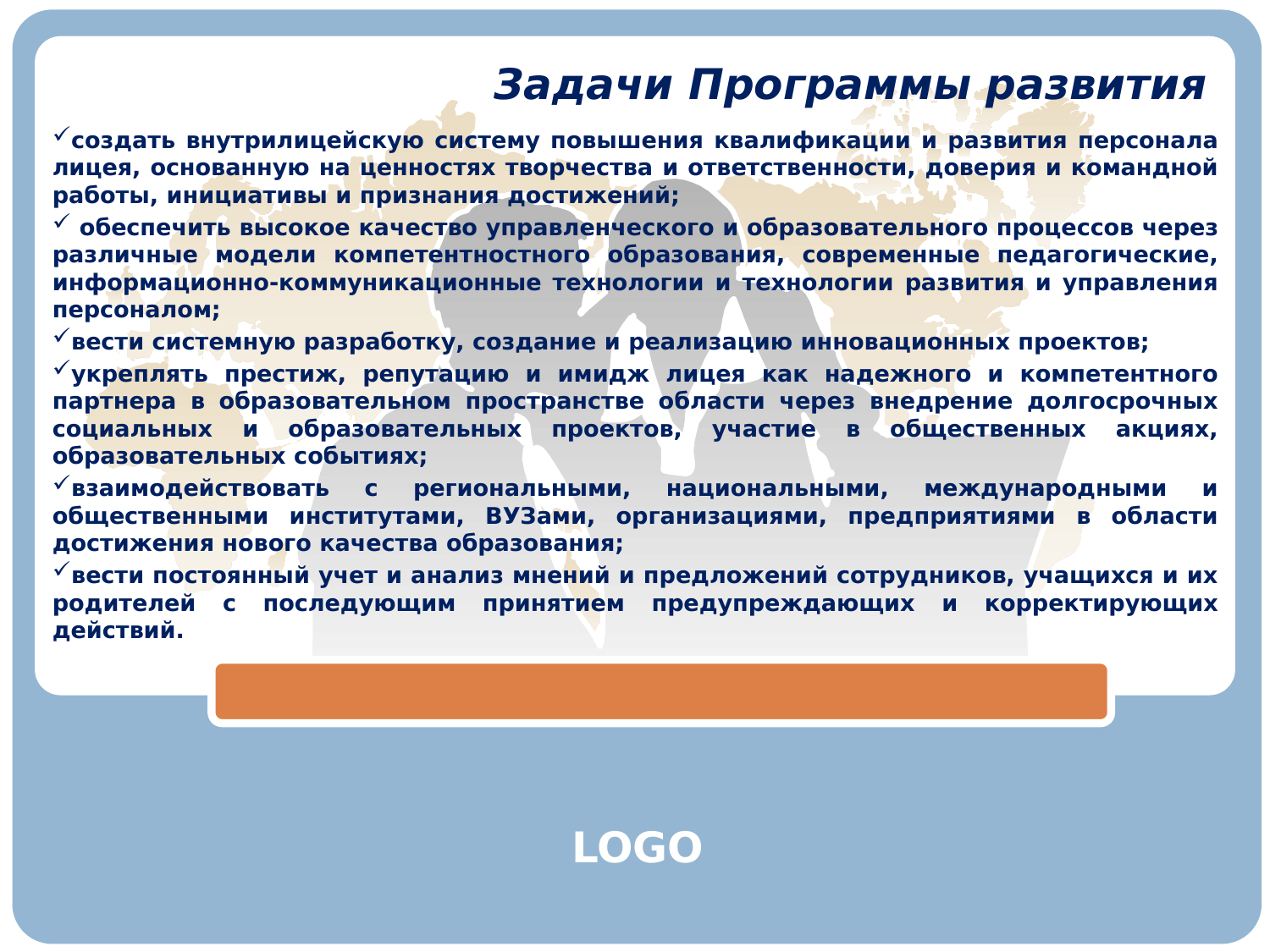

Задачи Программы развития
создать внутрилицейскую систему повышения квалификации и развития персонала лицея, основанную на ценностях творчества и ответственности, доверия и командной работы, инициативы и признания достижений;
 обеспечить высокое качество управленческого и образовательного процессов через различные модели компетентностного образования, современные педагогические, информационно-коммуникационные технологии и технологии развития и управления персоналом;
вести системную разработку, создание и реализацию инновационных проектов;
укреплять престиж, репутацию и имидж лицея как надежного и компетентного партнера в образовательном пространстве области через внедрение долгосрочных социальных и образовательных проектов, участие в общественных акциях, образовательных событиях;
взаимодействовать с региональными, национальными, международными и общественными институтами, ВУЗами, организациями, предприятиями в области достижения нового качества образования;
вести постоянный учет и анализ мнений и предложений сотрудников, учащихся и их родителей с последующим принятием предупреждающих и корректирующих действий.